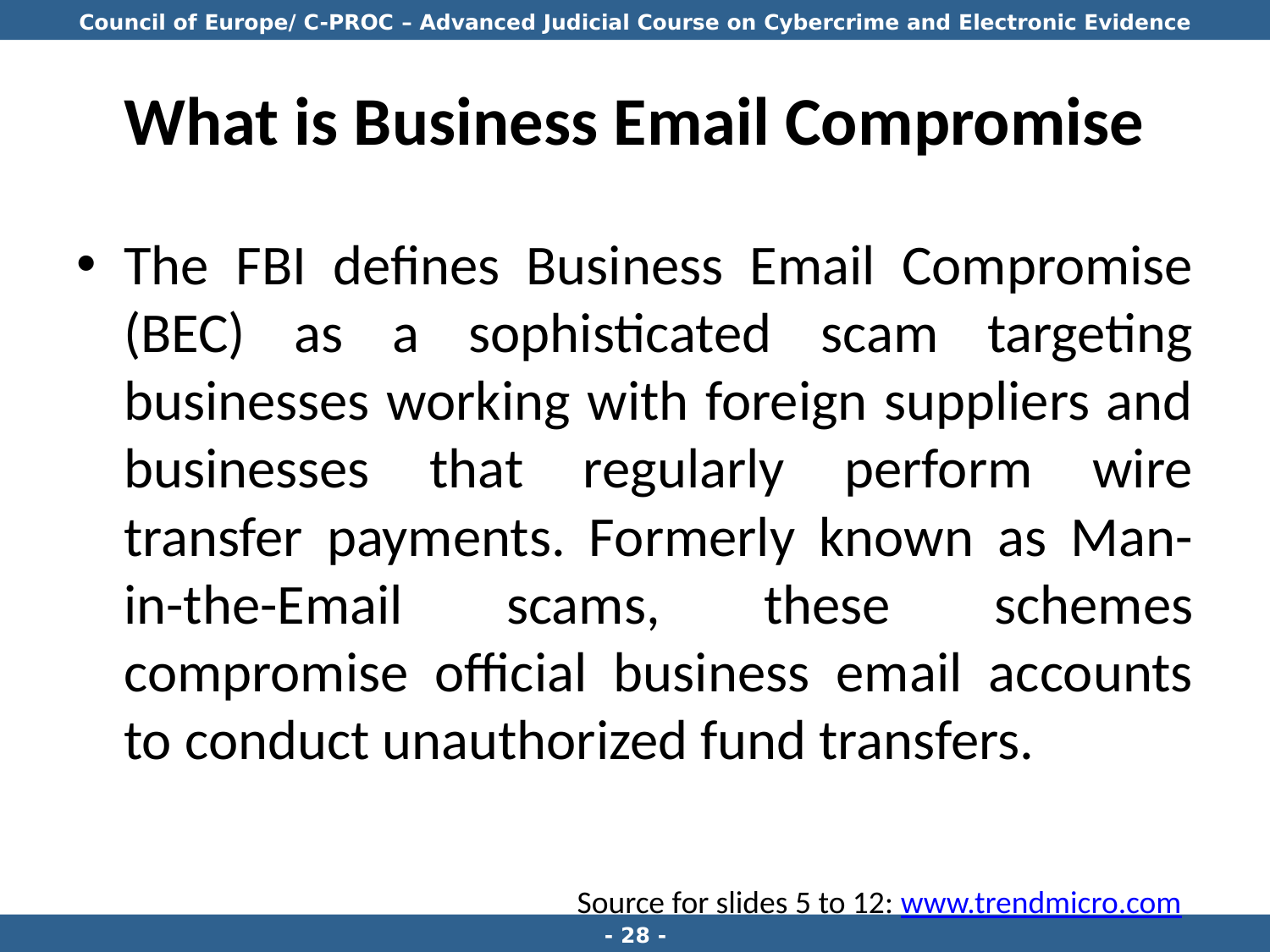

# What is Business Email Compromise
The FBI defines Business Email Compromise (BEC) as a sophisticated scam targeting businesses working with foreign suppliers and businesses that regularly perform wire transfer payments. Formerly known as Man-in-the-Email scams, these schemes compromise official business email accounts to conduct unauthorized fund transfers.
Source for slides 5 to 12: www.trendmicro.com